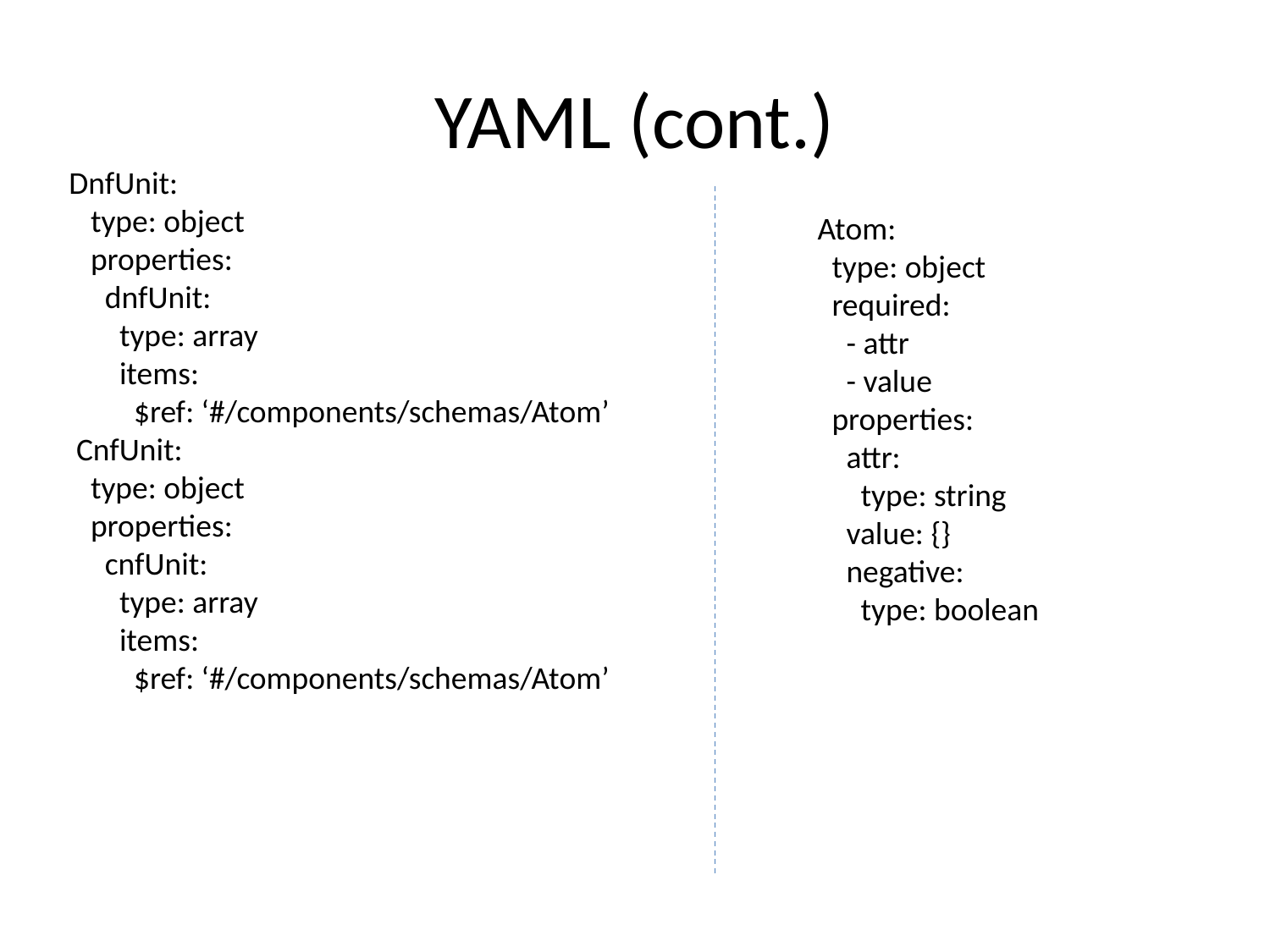

# YAML (cont.)
   DnfUnit:
      type: object
      properties:
        dnfUnit:
          type: array
          items:
            $ref: ‘#/components/schemas/Atom’
    CnfUnit:
      type: object
      properties:
        cnfUnit:
          type: array
          items:
            $ref: ‘#/components/schemas/Atom’

Atom:
  type: object
  required:
    - attr
    - value
  properties:
    attr:
      type: string
    value: {}
    negative:
      type: boolean